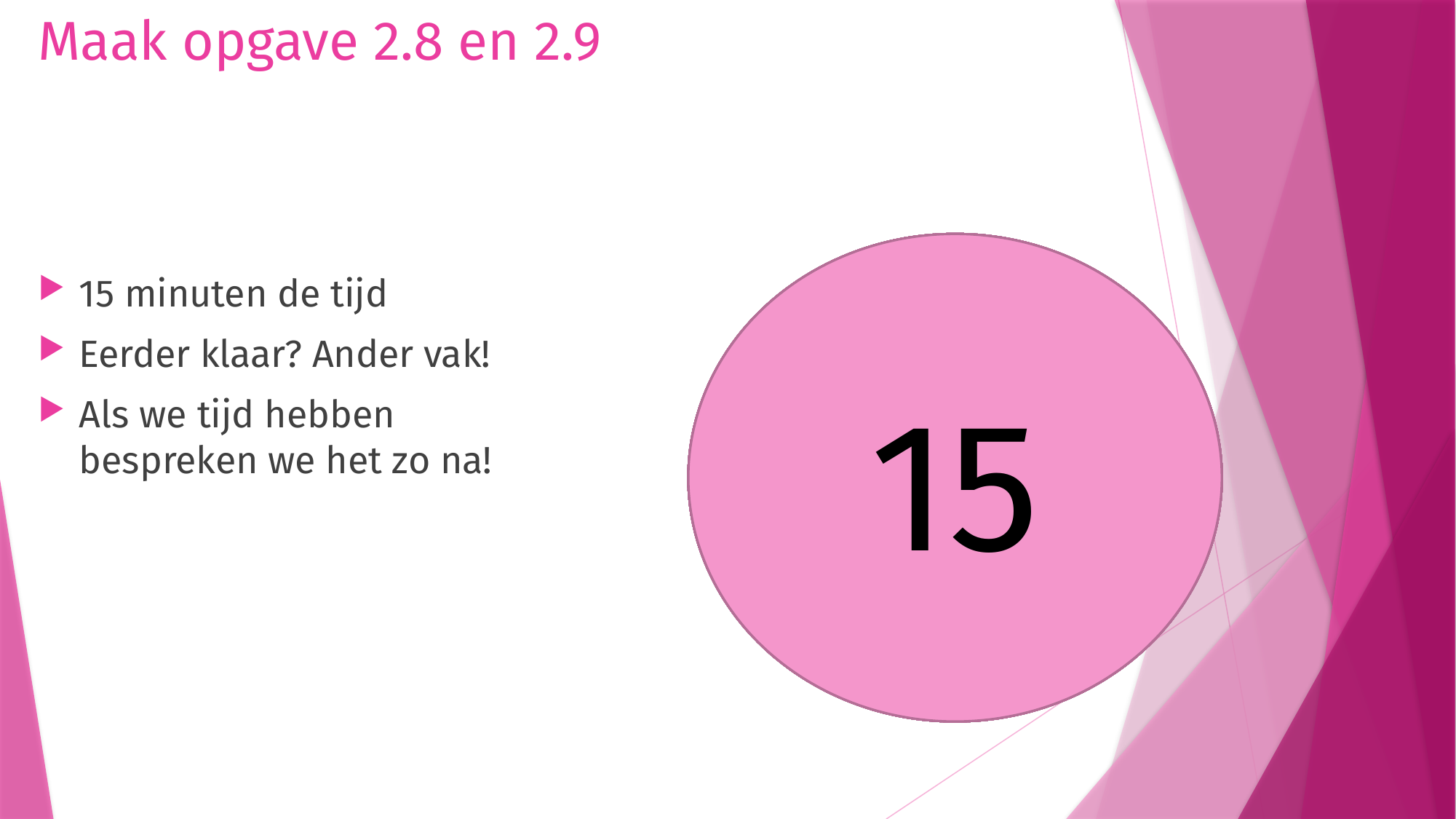

# Maak opgave 2.8 en 2.9

15 minuten de tijd
Eerder klaar? Ander vak!
Als we tijd hebben bespreken we het zo na!

15
14
13
12
11
10
8
9
5
6
7
4
3
1
2